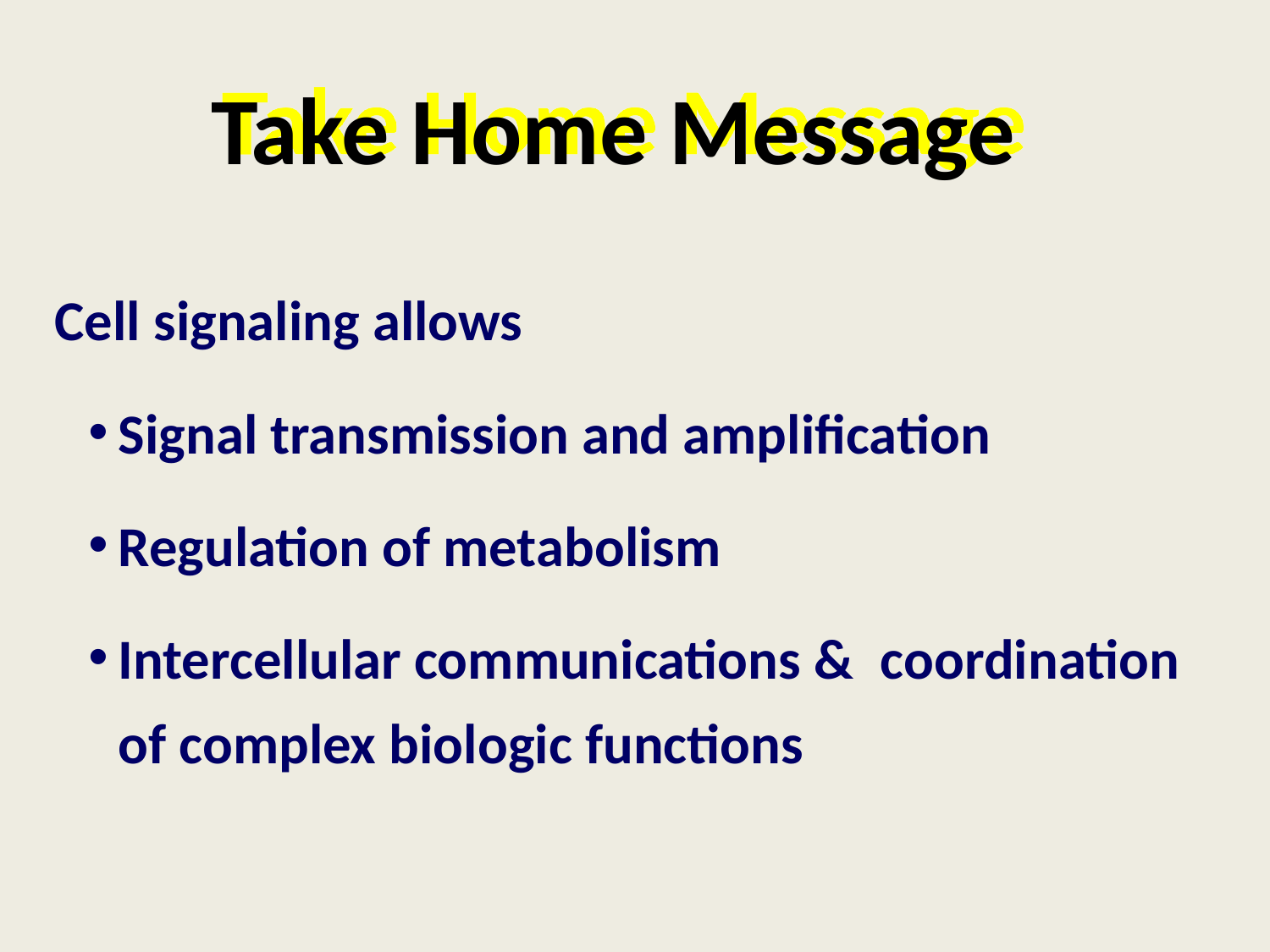

Take Home Message
Cell signaling allows
Signal transmission and amplification
Regulation of metabolism
Intercellular communications &	coordination of complex biologic functions